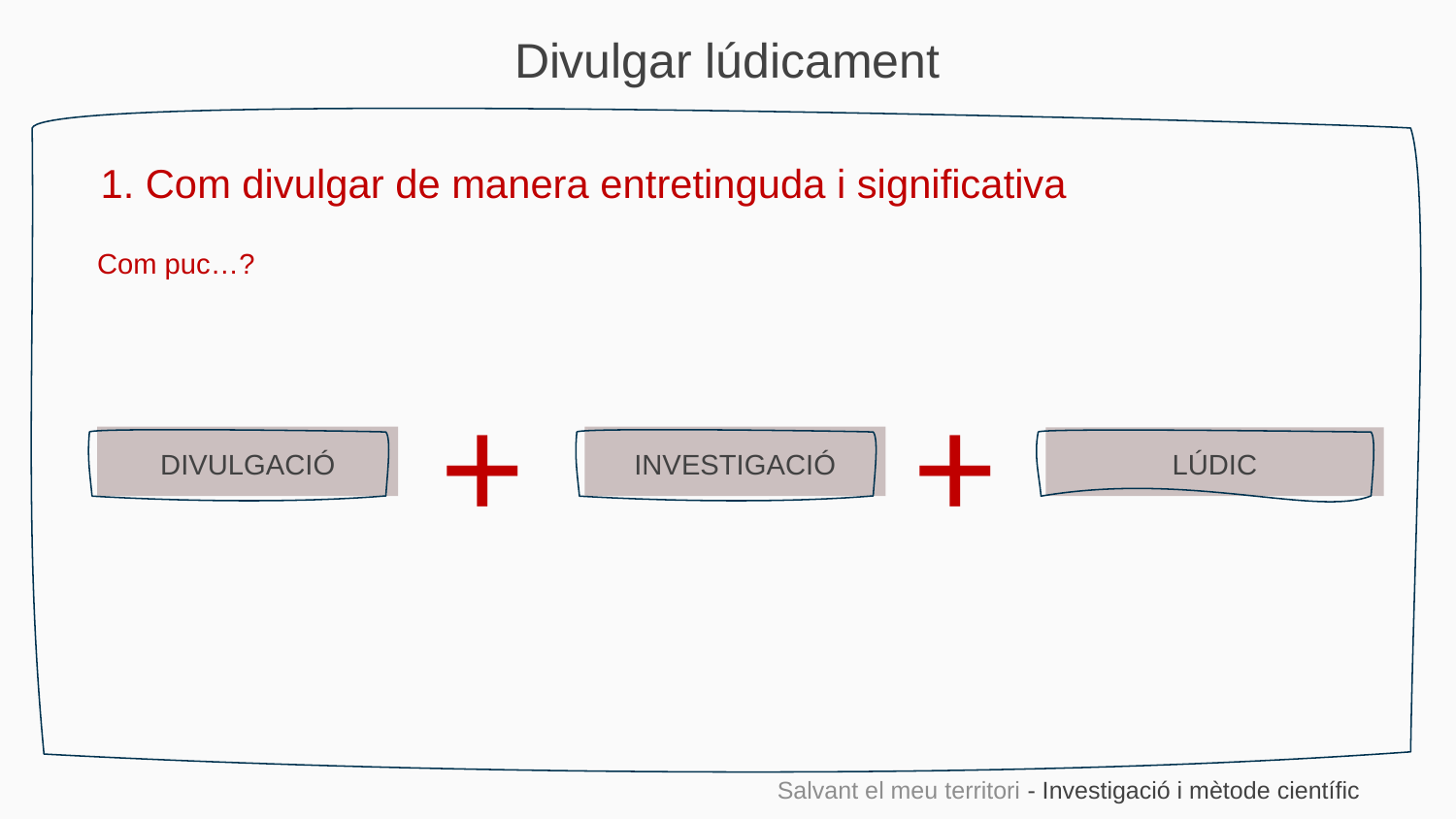

Divulgar lúdicament

1. Com divulgar de manera entretinguda i significativa
Com puc…?

+
+
DIVULGACIÓ
INVESTIGACIÓ
LÚDIC

Salvant el meu territori - Investigació i mètode científic